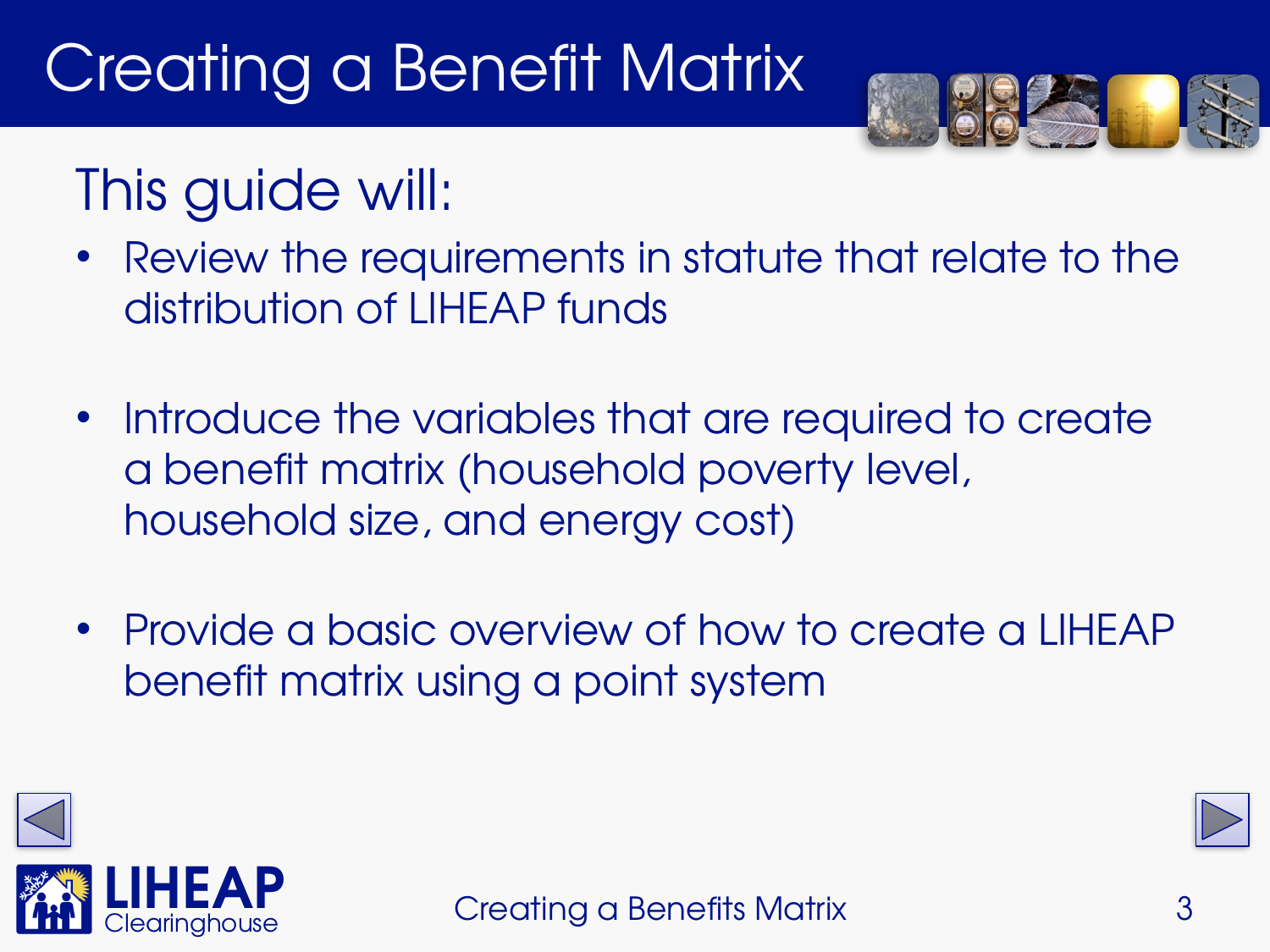

# Creating a Benefit Matrix
This guide will:
Review the requirements in statute that relate to the distribution of LIHEAP funds
Introduce the variables that are required to create a benefit matrix (household poverty level, household size, and energy cost)
Provide a basic overview of how to create a LIHEAP benefit matrix using a point system

Creating a Benefits Matrix
3